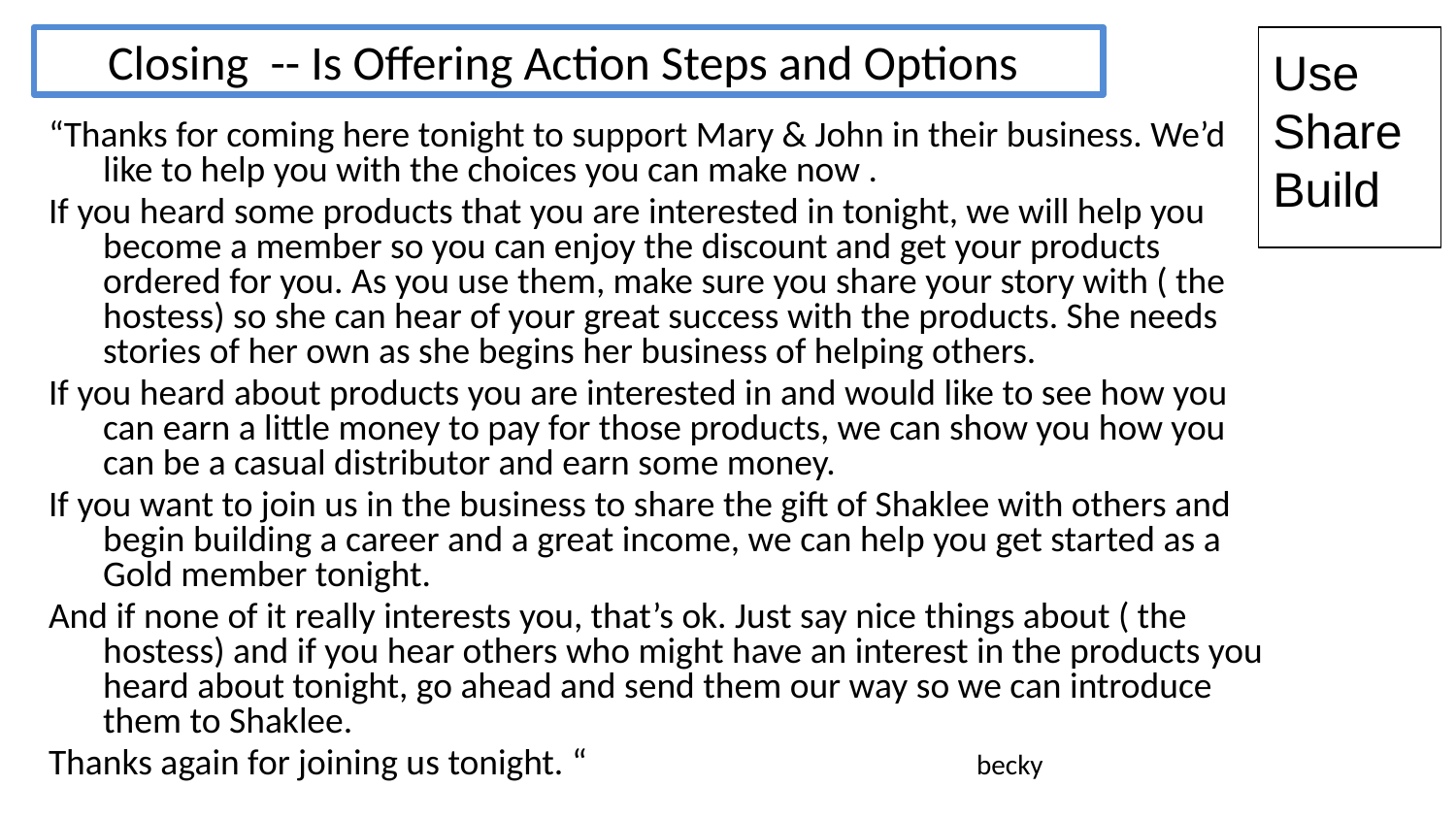

Use
Share
Build
# Closing  -- Is Offering Action Steps and Options
“Thanks for coming here tonight to support Mary & John in their business. We’d like to help you with the choices you can make now .
If you heard some products that you are interested in tonight, we will help you become a member so you can enjoy the discount and get your products ordered for you. As you use them, make sure you share your story with ( the hostess) so she can hear of your great success with the products. She needs stories of her own as she begins her business of helping others.
If you heard about products you are interested in and would like to see how you can earn a little money to pay for those products, we can show you how you can be a casual distributor and earn some money.
If you want to join us in the business to share the gift of Shaklee with others and begin building a career and a great income, we can help you get started as a Gold member tonight.
And if none of it really interests you, that’s ok. Just say nice things about ( the hostess) and if you hear others who might have an interest in the products you heard about tonight, go ahead and send them our way so we can introduce them to Shaklee.
Thanks again for joining us tonight. “			becky